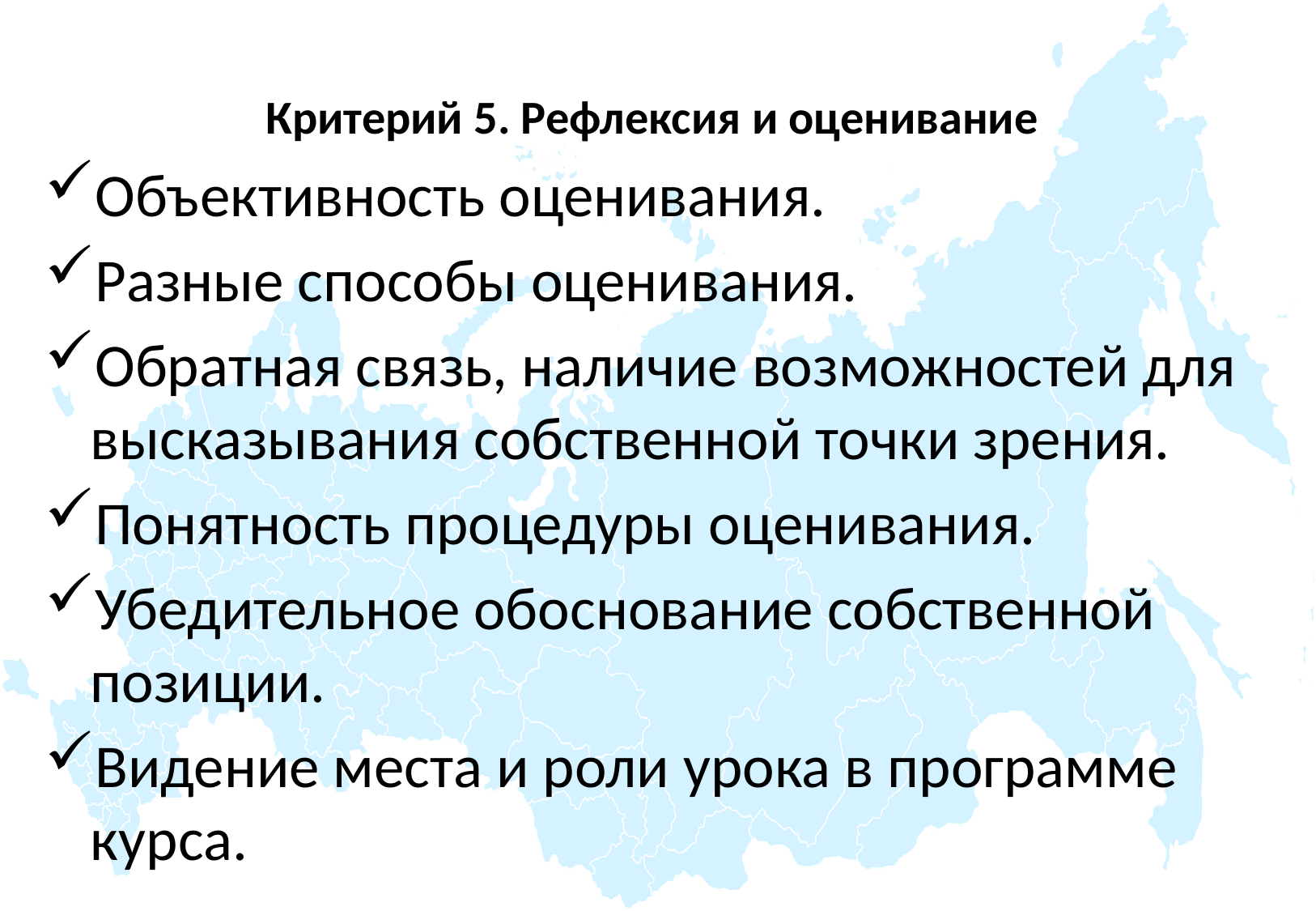

#
Критерий 5. Рефлексия и оценивание
Объективность оценивания.
Разные способы оценивания.
Обратная связь, наличие возможностей для высказывания собственной точки зрения.
Понятность процедуры оценивания.
Убедительное обоснование собственной позиции.
Видение места и роли урока в программе курса.